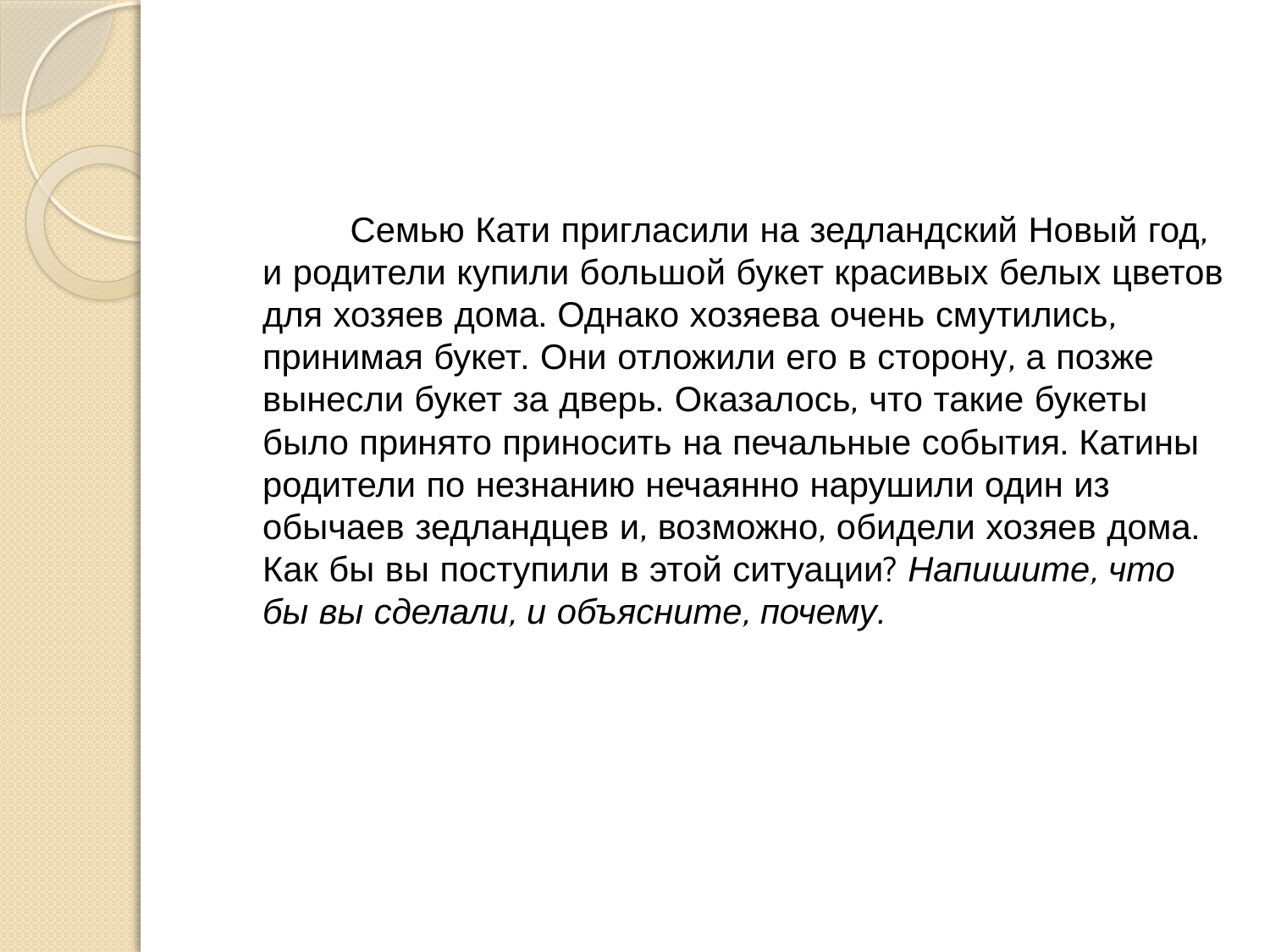

#
            Семью Кати пригласили на зедландский Новый год, и родители купили большой букет красивых белых цветов для хозяев дома. Однако хозяева очень смутились, принимая букет. Они отложили его в сторону, а позже вынесли букет за дверь. Оказалось, что такие букеты было принято приносить на печальные события. Катины родители по незнанию нечаянно нарушили один из обычаев зедландцев и, возможно, обидели хозяев дома. Как бы вы поступили в этой ситуации? Напишите, что бы вы сделали, и объясните, почему.